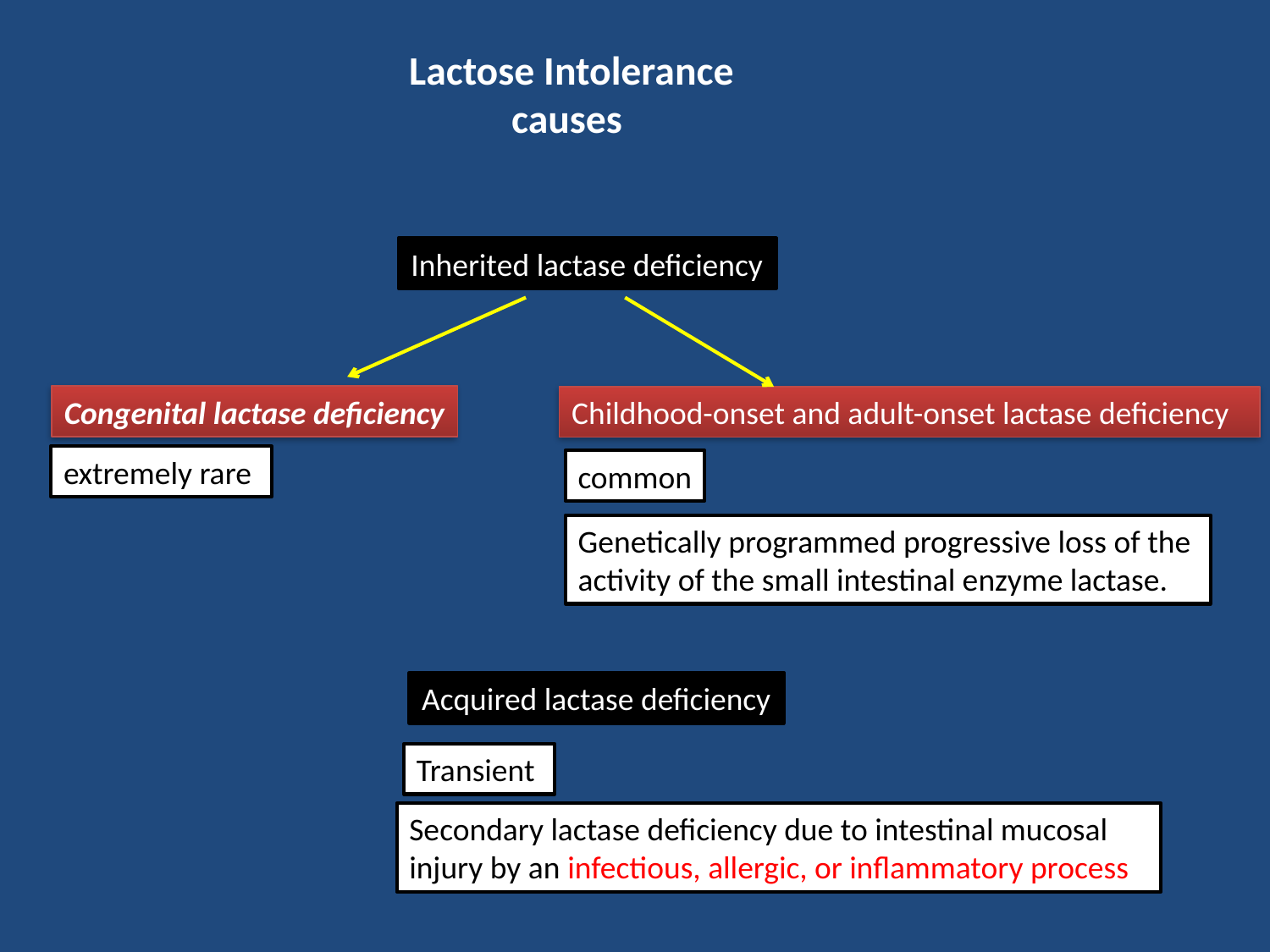

Lactose Intolerance
causes
Inherited lactase deficiency
Congenital lactase deficiency
Childhood-onset and adult-onset lactase deficiency
extremely rare
common
Genetically programmed progressive loss of the activity of the small intestinal enzyme lactase.
Acquired lactase deficiency
Transient
Secondary lactase deficiency due to intestinal mucosal injury by an infectious, allergic, or inflammatory process